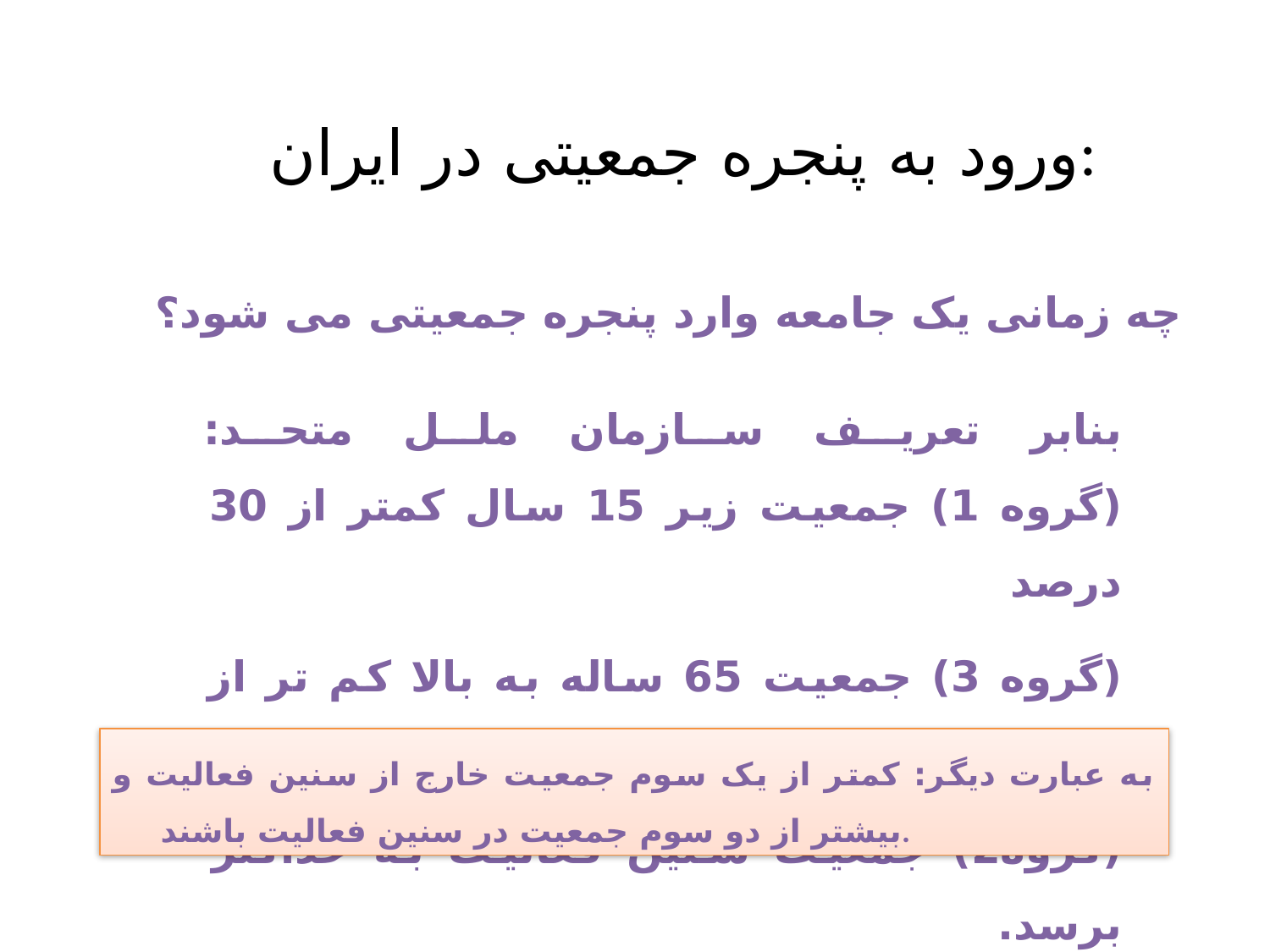

# ورود به پنجره جمعیتی در ایران:
چه زمانی یک جامعه وارد پنجره جمعیتی می شود؟
بنابر تعریف سازمان ملل متحد:
(گروه 1) جمعیت زیر 15 سال کمتر از 30 درصد
(گروه 3) جمعیت 65 ساله به بالا کم تر از 15 درصد
(گروه2) جمعیت سنین فعالیت به حداکثر برسد.
به عبارت دیگر: کمتر از یک سوم جمعیت خارج از سنین فعالیت و بیشتر از دو سوم جمعیت در سنین فعالیت باشند.